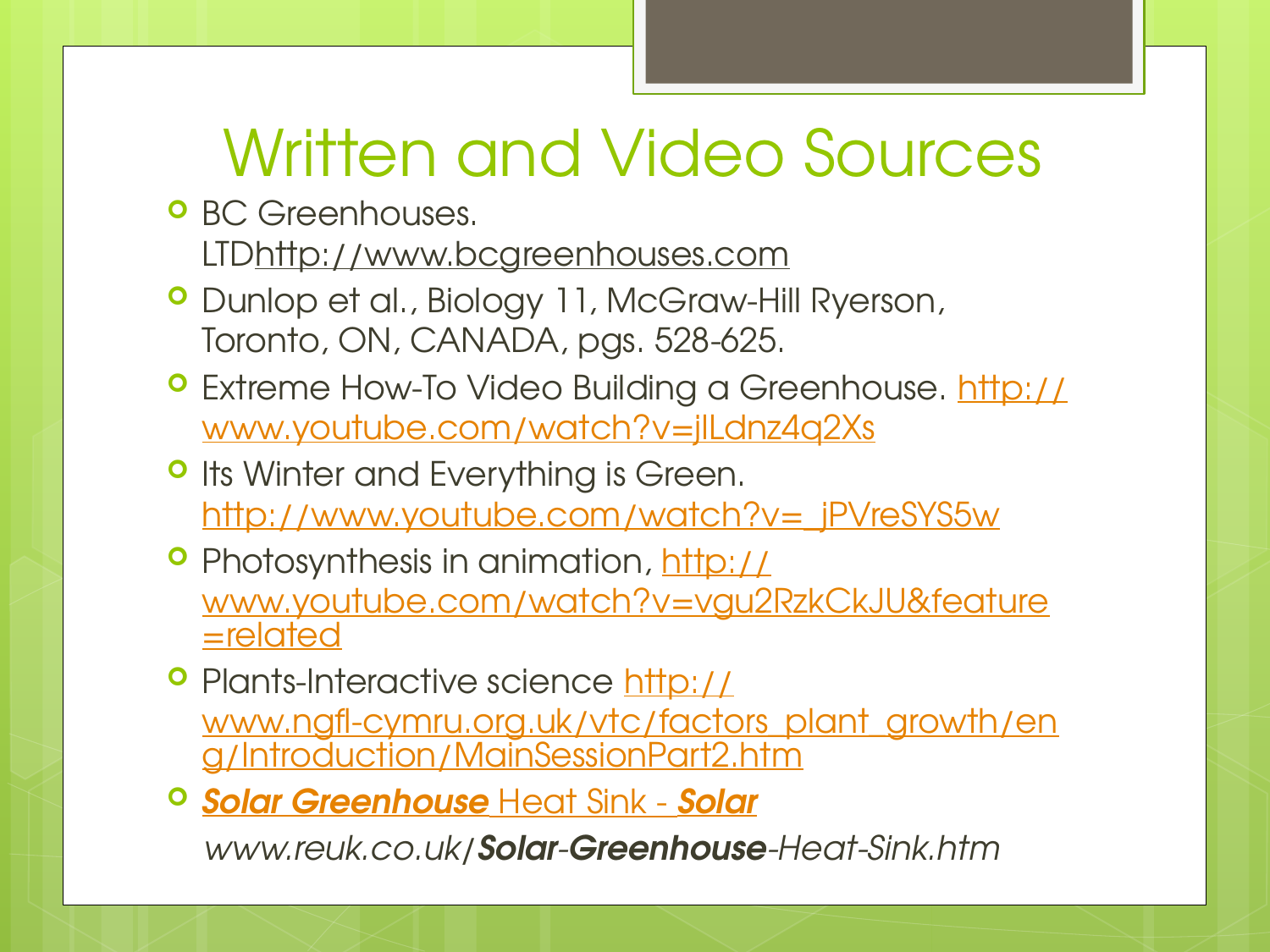

# Written and Video Sources
BC Greenhouses. LTDhttp://www.bcgreenhouses.com
Dunlop et al., Biology 11, McGraw-Hill Ryerson, Toronto, ON, CANADA, pgs. 528-625.
Extreme How-To Video Building a Greenhouse. http://www.youtube.com/watch?v=jILdnz4q2Xs
Its Winter and Everything is Green. http://www.youtube.com/watch?v=_jPVreSYS5w
Photosynthesis in animation, http://www.youtube.com/watch?v=vgu2RzkCkJU&feature=related
Plants-Interactive science http://www.ngfl-cymru.org.uk/vtc/factors_plant_growth/eng/Introduction/MainSessionPart2.htm
Solar Greenhouse Heat Sink - Solar
    www.reuk.co.uk/Solar-Greenhouse-Heat-Sink.htm